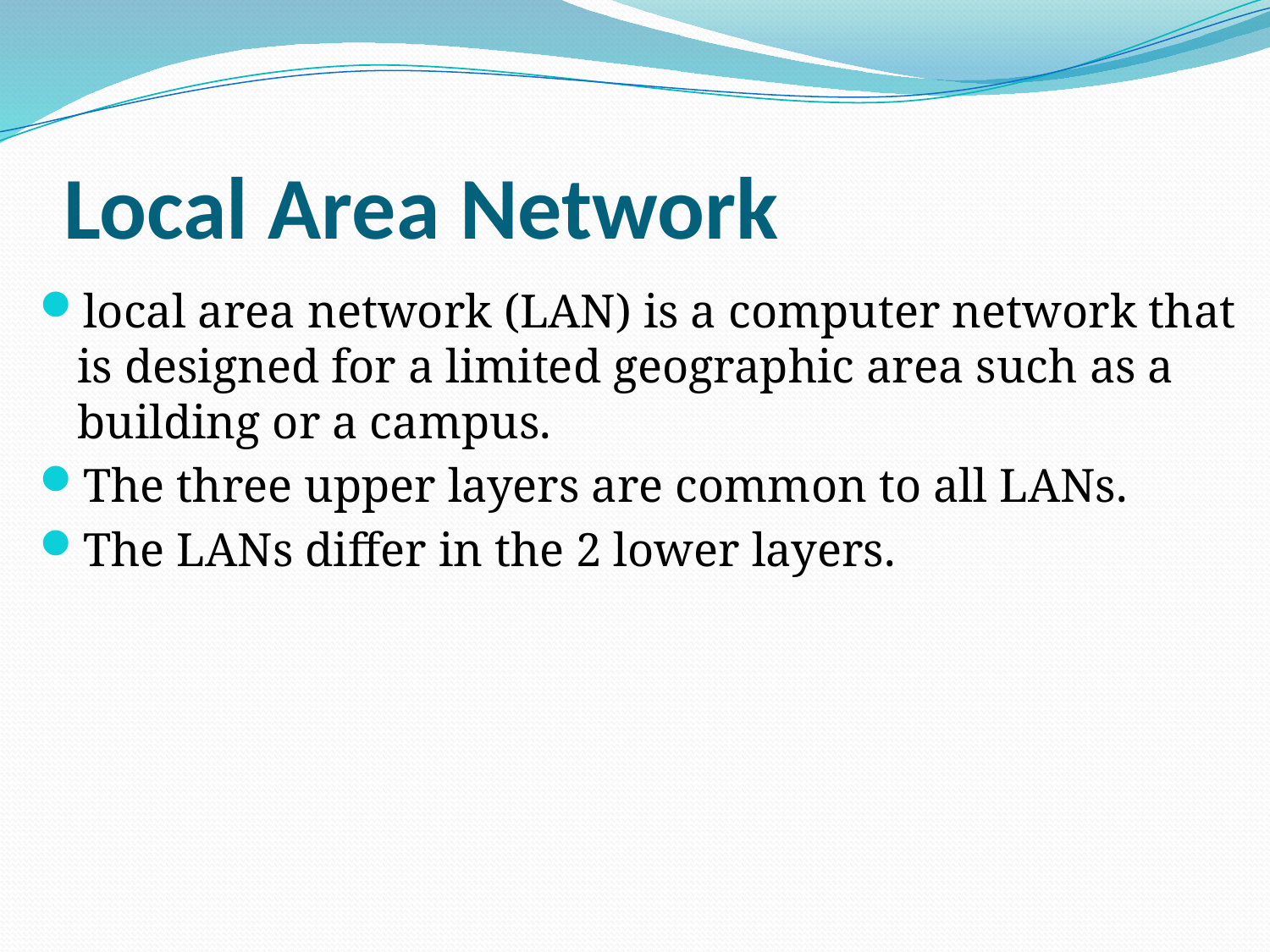

# Local Area Network
local area network (LAN) is a computer network that is designed for a limited geographic area such as a building or a campus.
The three upper layers are common to all LANs.
The LANs differ in the 2 lower layers.